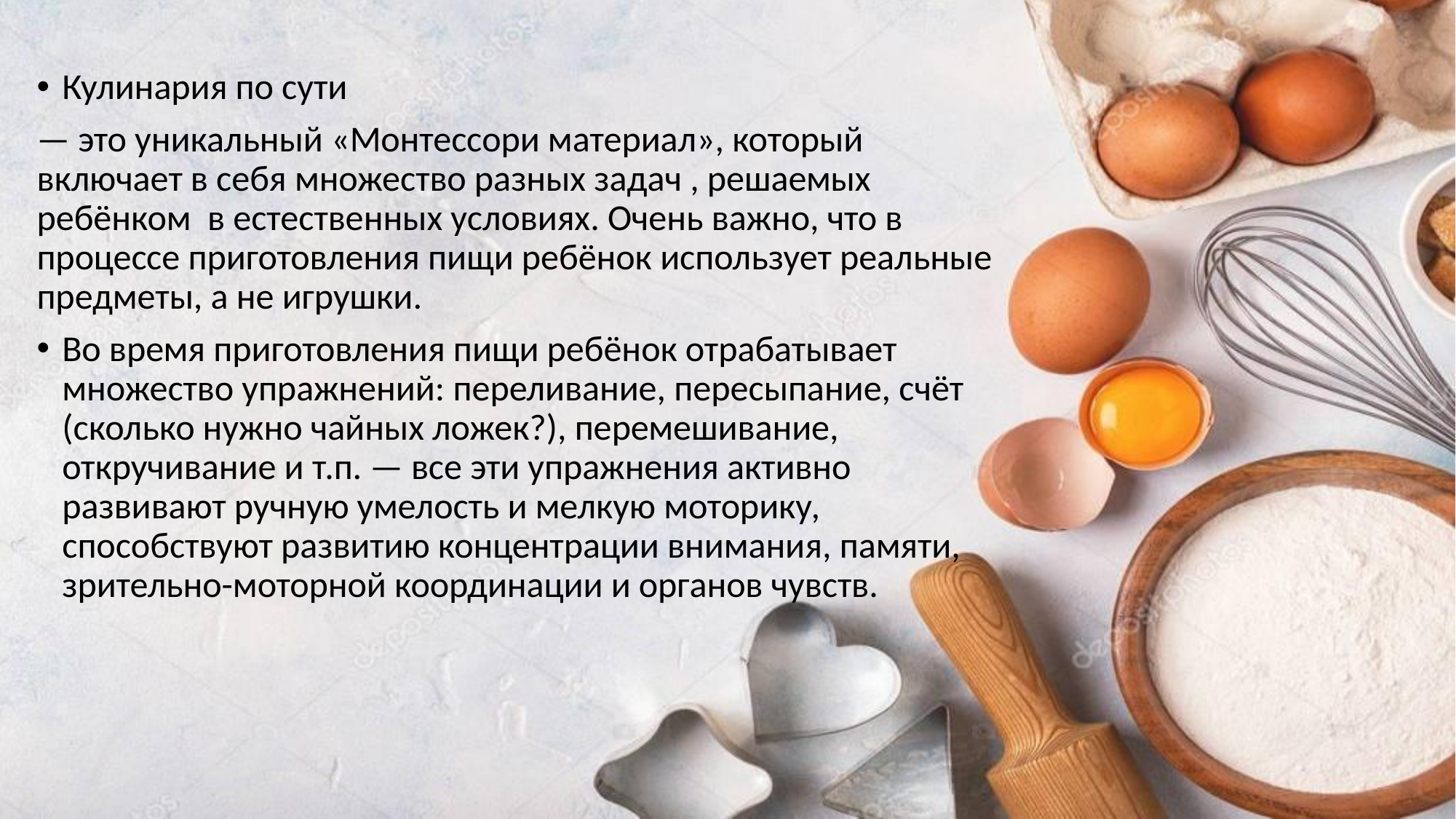

Кулинария по сути
— это уникальный «Монтессори материал», который включает в себя множество разных задач , решаемых ребёнком  в естественных условиях. Очень важно, что в процессе приготовления пищи ребёнок использует реальные предметы, а не игрушки.
Во время приготовления пищи ребёнок отрабатывает множество упражнений: переливание, пересыпание, счёт (сколько нужно чайных ложек?), перемешивание, откручивание и т.п. — все эти упражнения активно развивают ручную умелость и мелкую моторику, способствуют развитию концентрации внимания, памяти, зрительно-моторной координации и органов чувств.